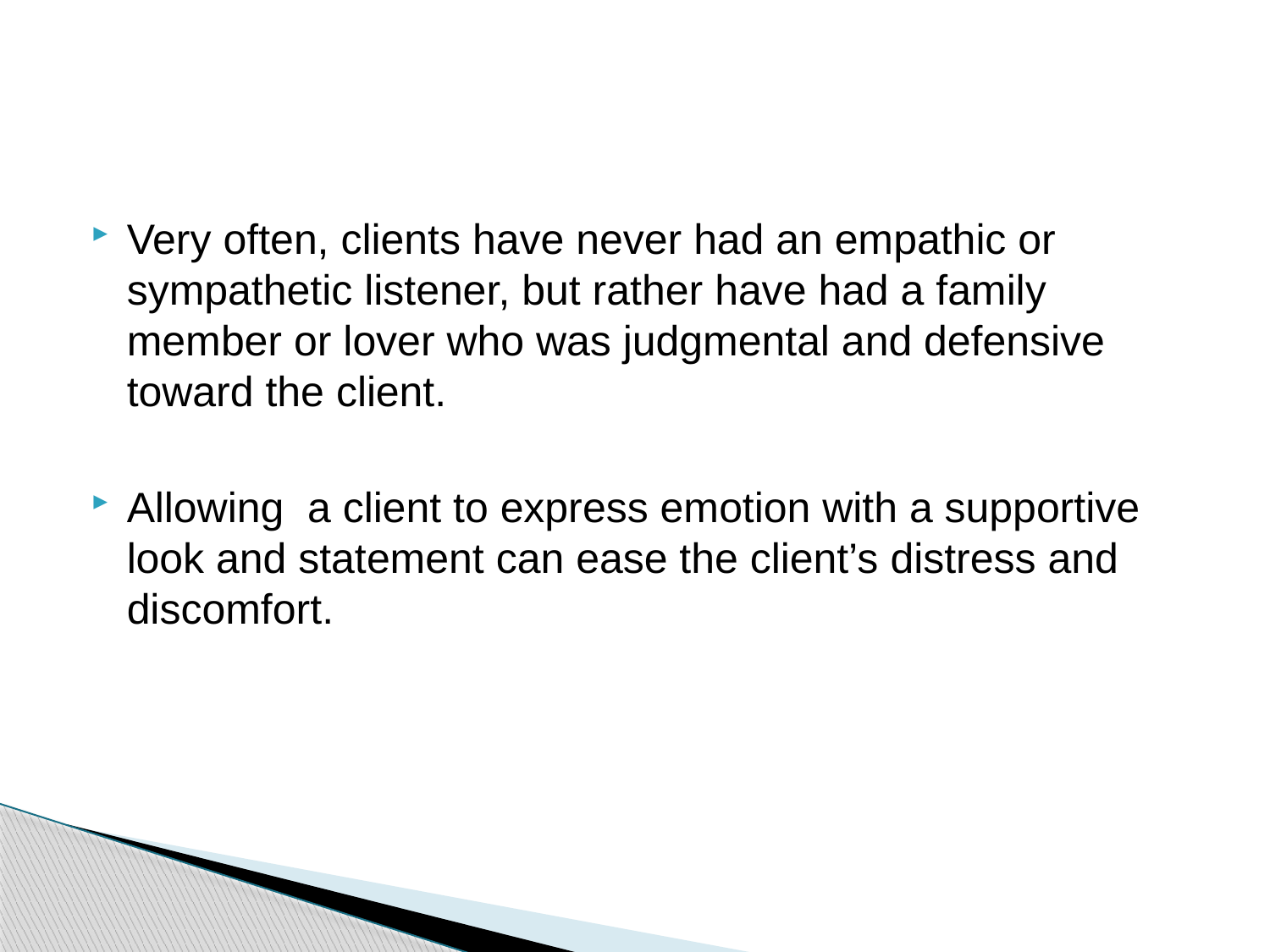

Very often, clients have never had an empathic or sympathetic listener, but rather have had a family member or lover who was judgmental and defensive toward the client.

Allowing  a client to express emotion with a supportive look and statement can ease the client’s distress and discomfort.